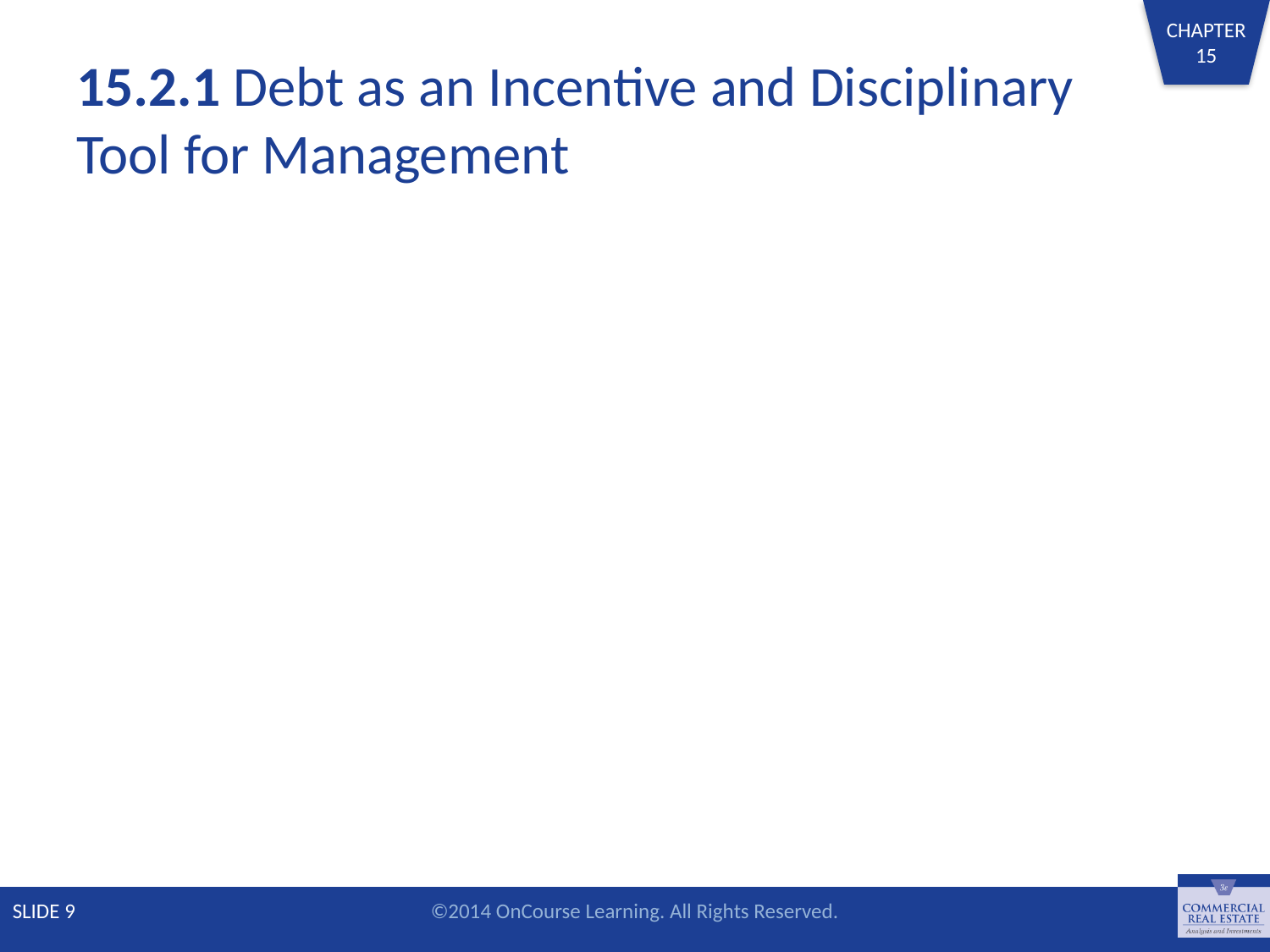

# 15.2.1 Debt as an Incentive and Disciplinary Tool for Management

SLIDE 9